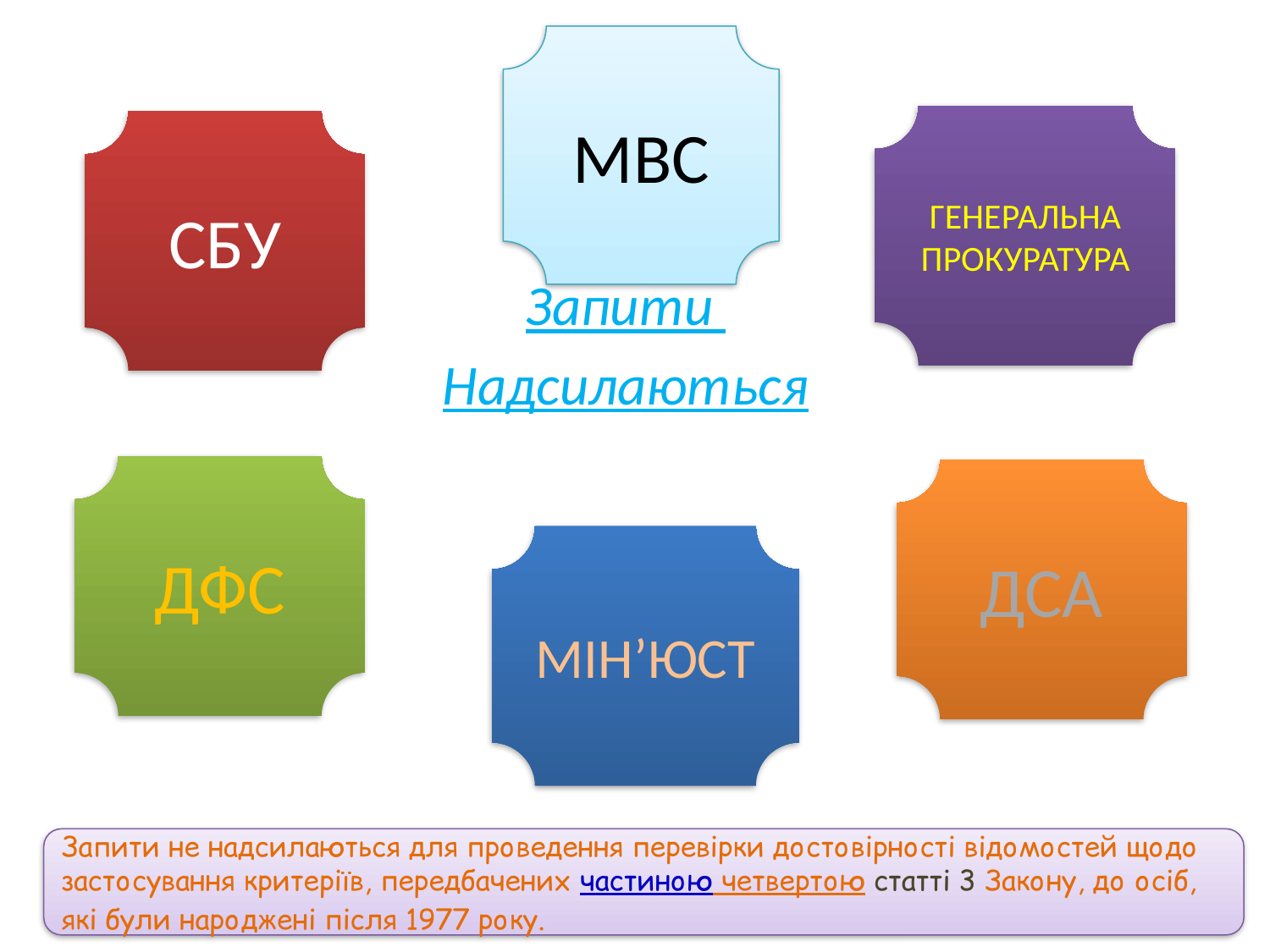

Запити
Надсилаються

МВС
ГЕНЕРАЛЬНА ПРОКУРАТУРА
СБУ
ДФС
ДСА
МІН’ЮСТ
Запити не надсилаються для проведення перевірки достовірності відомостей щодо застосування критеріїв, передбачених частиною четвертою статті 3 Закону, до осіб, які були народжені після 1977 року.